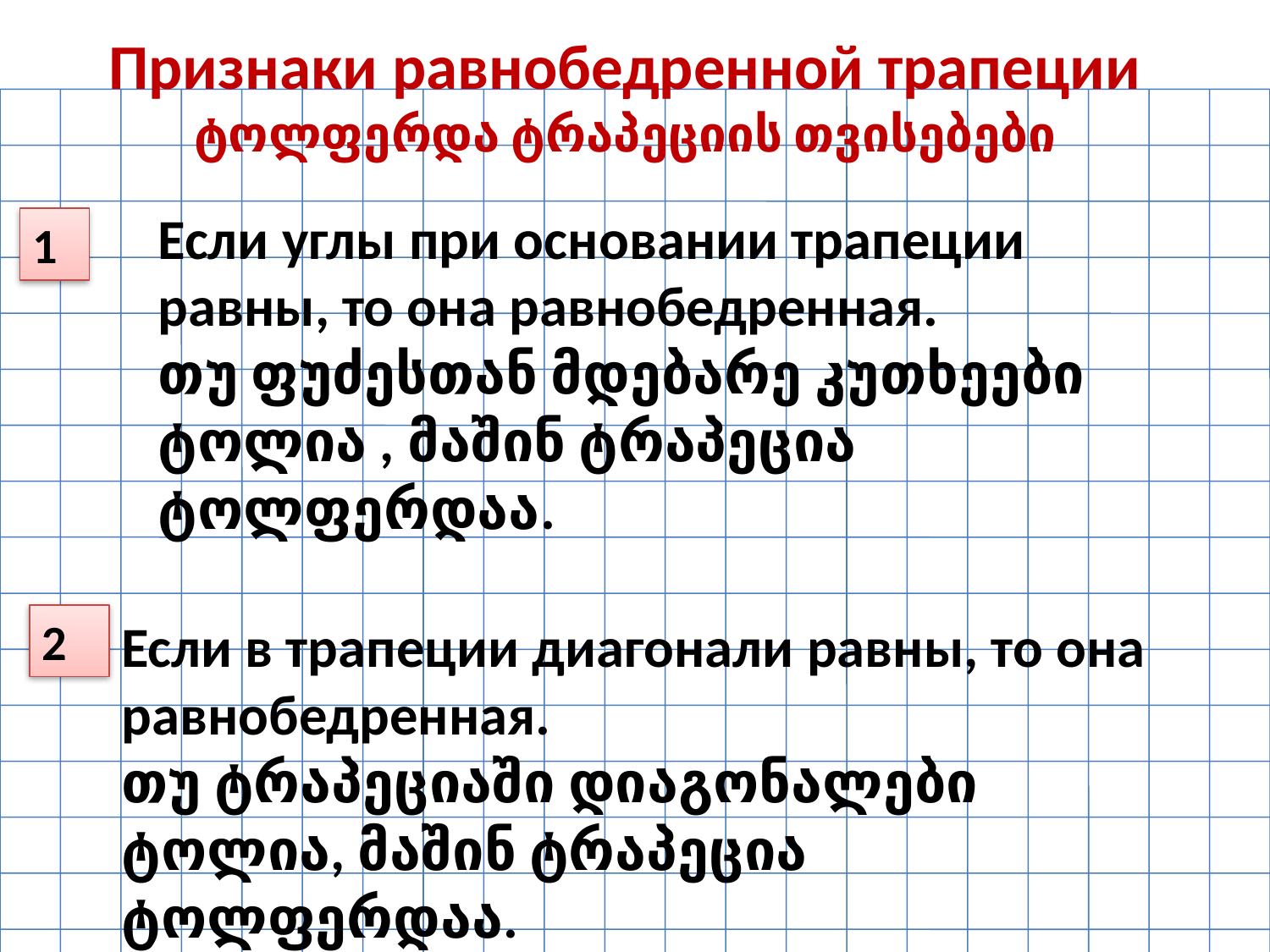

Признаки равнобедренной трапеции
ტოლფერდა ტრაპეციის თვისებები

Если углы при основании трапеции равны, то она равнобедренная.
თუ ფუძესთან მდებარე კუთხეები ტოლია , მაშინ ტრაპეცია ტოლფერდაა.

1
2
Если в трапеции диагонали равны, то она равнобедренная.
თუ ტრაპეციაში დიაგონალები ტოლია, მაშინ ტრაპეცია ტოლფერდაა.